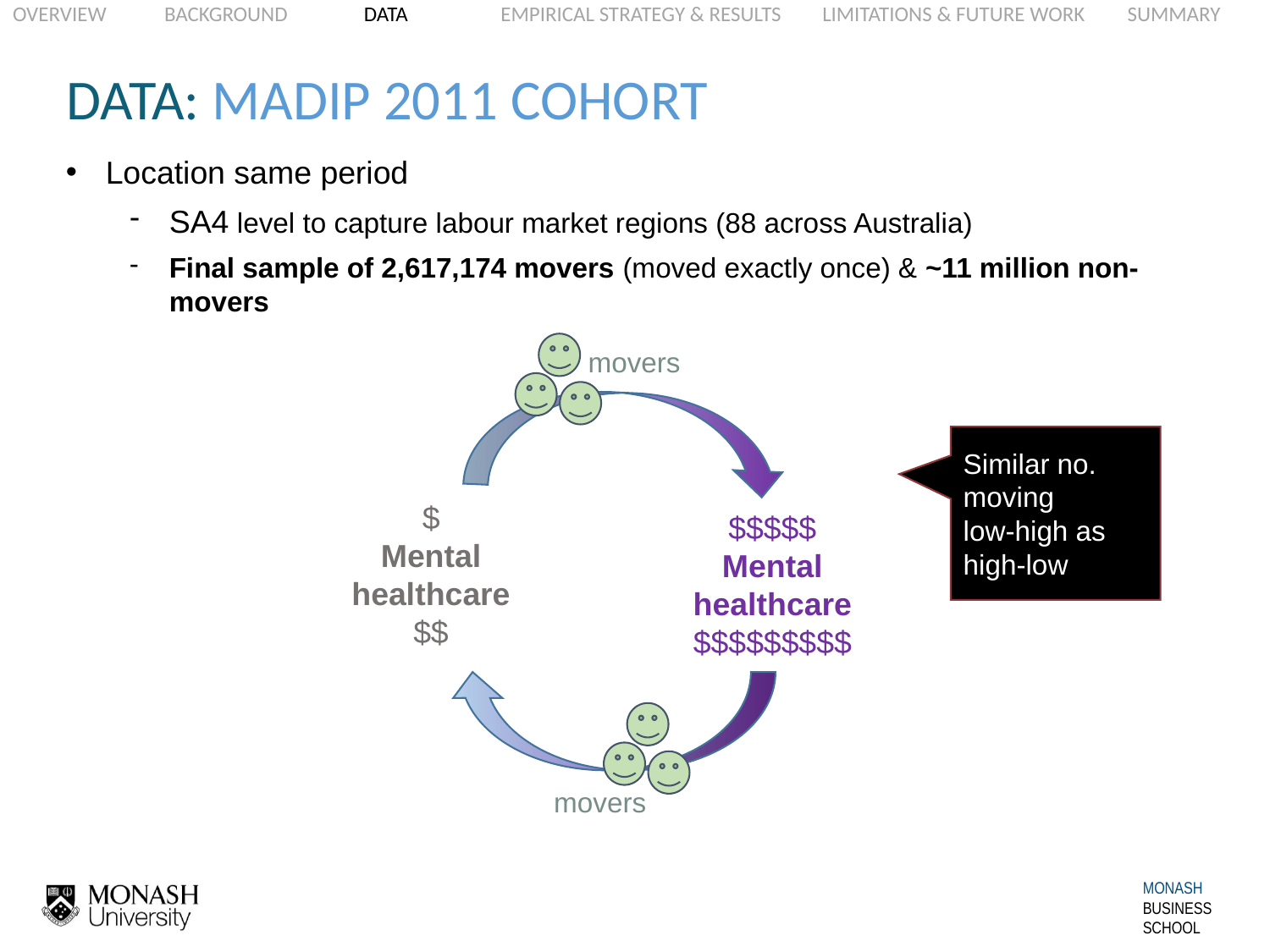

| Overview | Background | Data | Empirical strategy & Results | Limitations & Future work | Summary |
| --- | --- | --- | --- | --- | --- |
Data: MADIP 2011 Cohort
Location same period
SA4 level to capture labour market regions (88 across Australia)
Final sample of 2,617,174 movers (moved exactly once) & ~11 million non-movers

movers

Similar no. moving
low-high as high-low
$
Mental healthcare
$$
$$$$$
Mental healthcare
$$$$$$$$$

movers